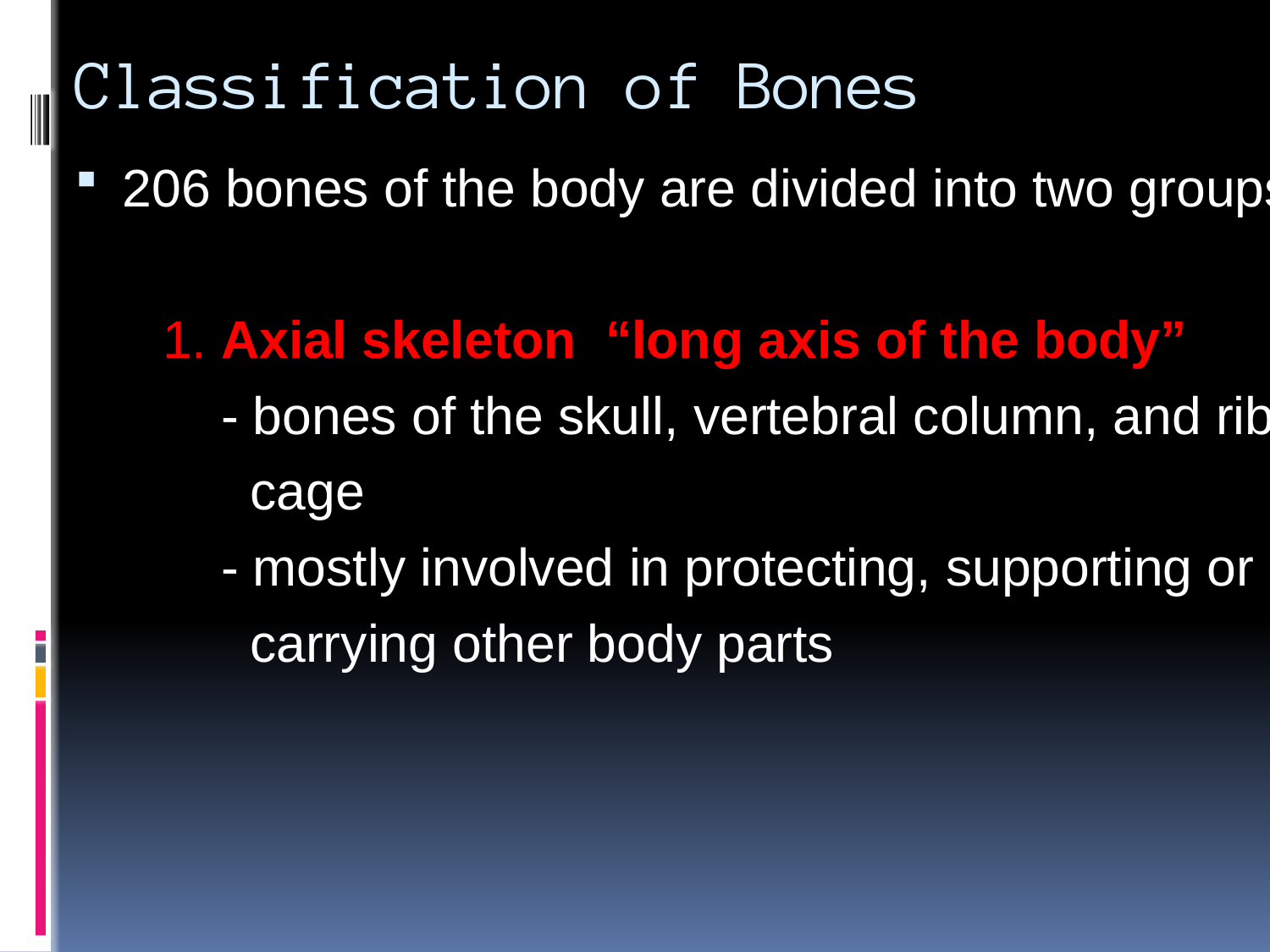

# Classification of Bones
206 bones of the body are divided into two groups:

      1. Axial skeleton  “long axis of the body”
          - bones of the skull, vertebral column, and rib
            cage
          - mostly involved in protecting, supporting or
            carrying other body parts